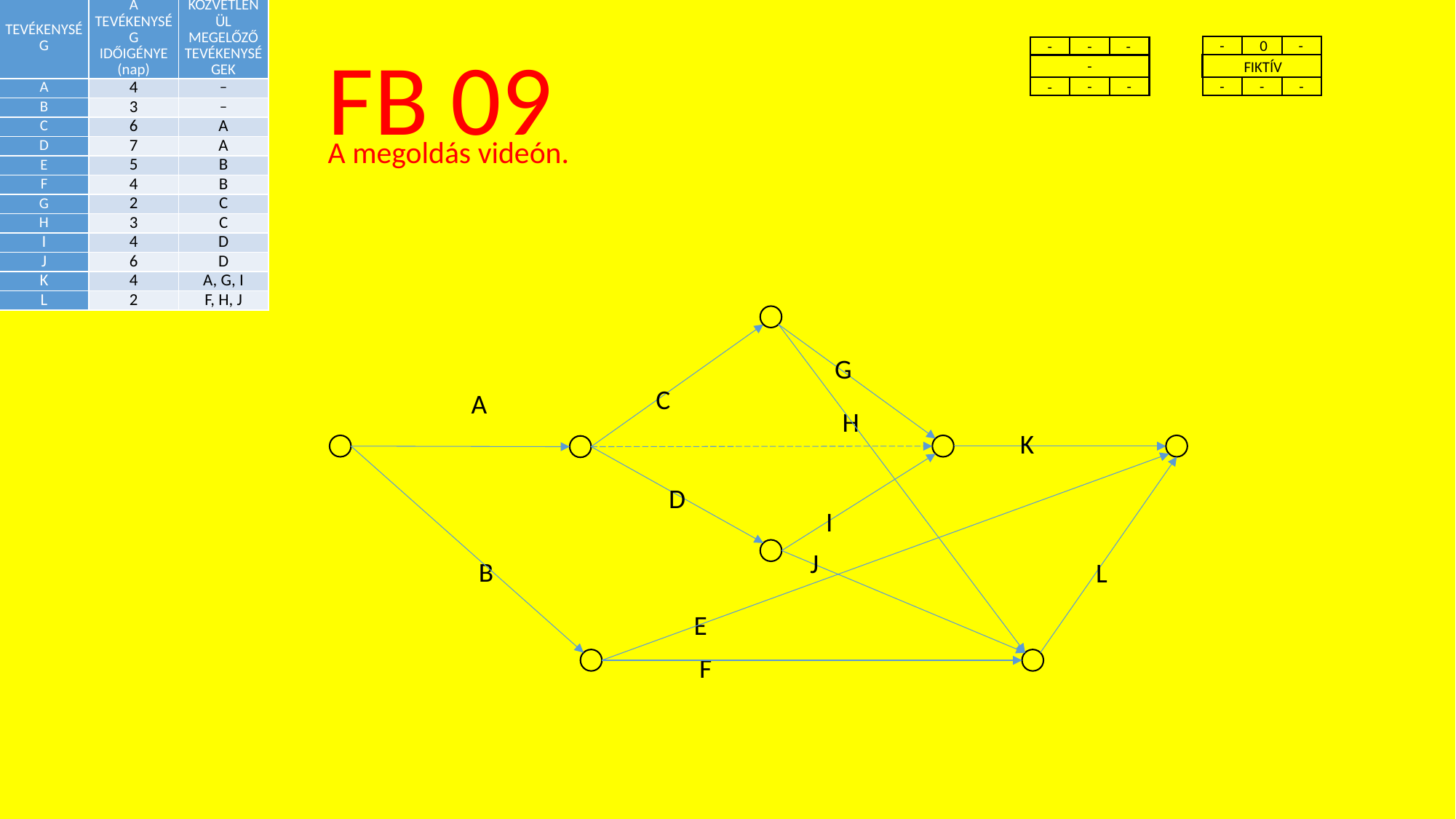

| TEVÉKENYSÉG | A TEVÉKENYSÉG IDŐIGÉNYE (nap) | KÖZVETLENÜL MEGELŐZŐ TEVÉKENYSÉGEK |
| --- | --- | --- |
| A | 4 | – |
| B | 3 | – |
| C | 6 | A |
| D | 7 | A |
| E | 5 | B |
| F | 4 | B |
| G | 2 | C |
| H | 3 | C |
| I | 4 | D |
| J | 6 | D |
| K | 4 | A, G, I |
| L | 2 | F, H, J |
FB 09
-
0
-

FIKTÍV
-
-
-
-
-
-

-
-
-
-
A megoldás videón.

G
C
A
H
K

D
I

J
B
L
E
F